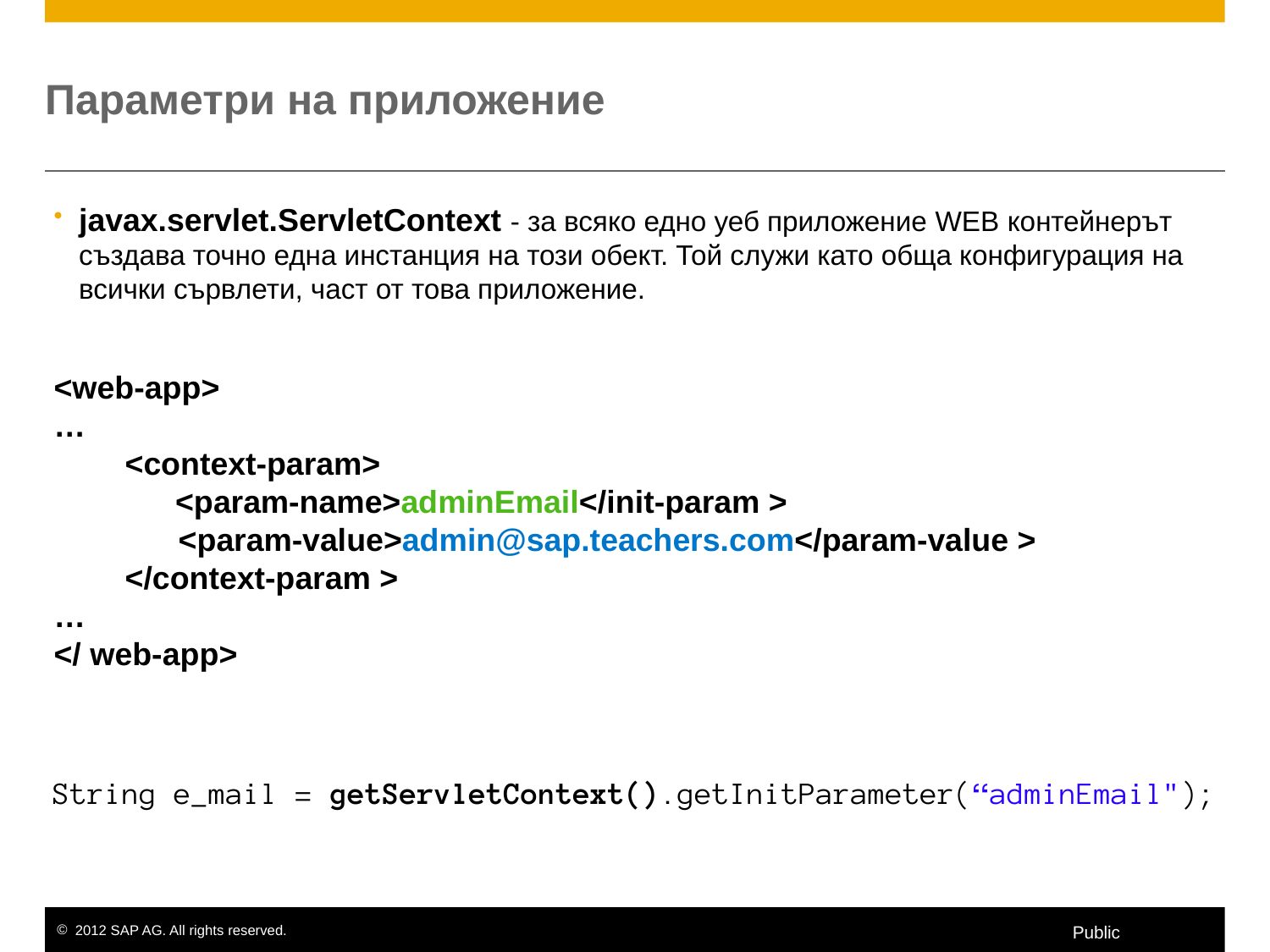

# Параметри на приложение
javax.servlet.ServletContext - за всяко едно уеб приложение WEB контейнерът създава точно една инстанция на този обект. Той служи като обща конфигурация на всички сървлети, част от това приложение.

<web-app>
…
        <context-param>
       <param-name>adminEmail</init-param >
              <param-value>admin@sap.teachers.com</param-value >
        </context-param >
…
</ web-app>

String e_mail = getServletContext().getInitParameter(“adminEmail");